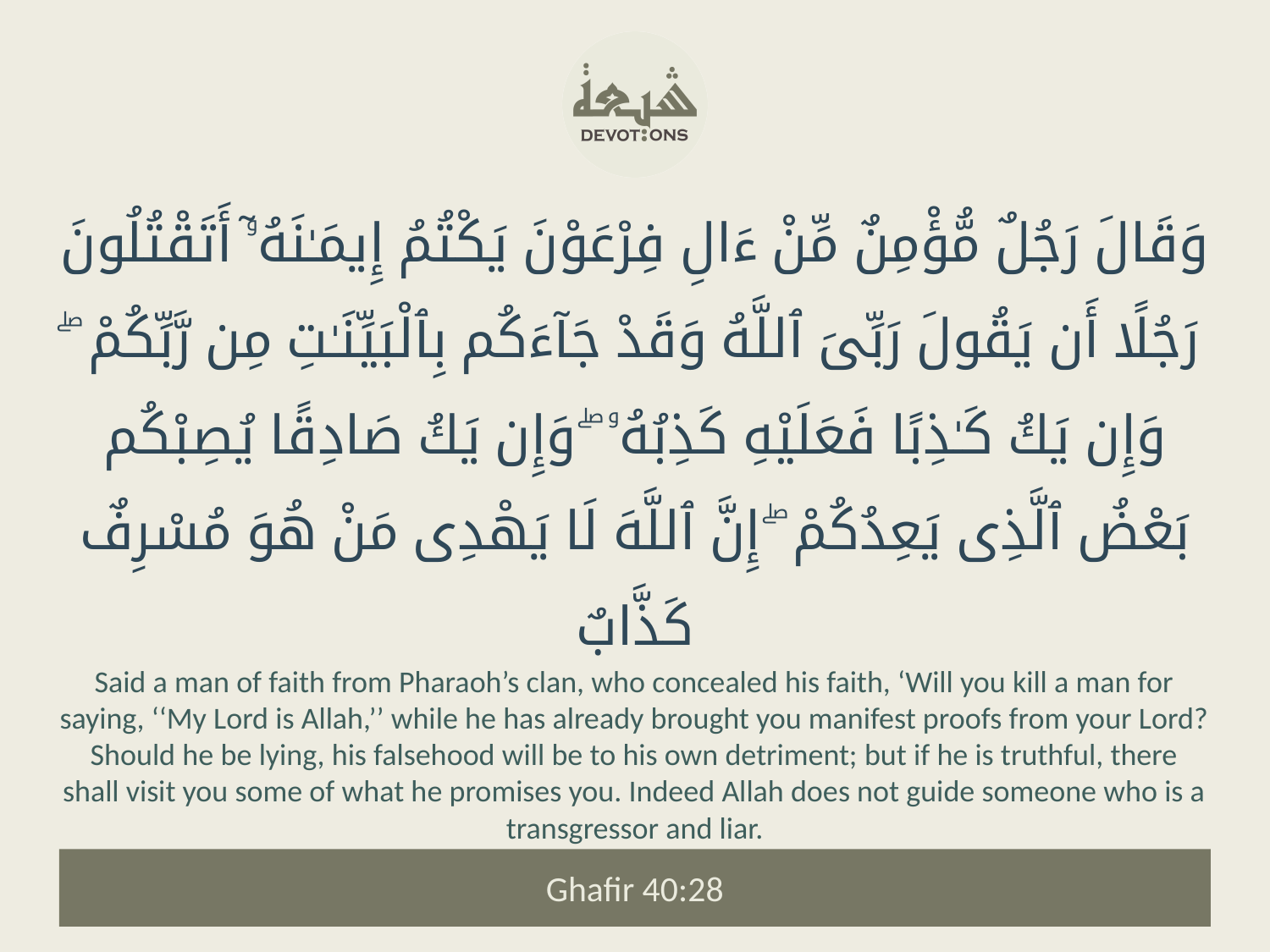

وَقَالَ رَجُلٌ مُّؤْمِنٌ مِّنْ ءَالِ فِرْعَوْنَ يَكْتُمُ إِيمَـٰنَهُۥٓ أَتَقْتُلُونَ رَجُلًا أَن يَقُولَ رَبِّىَ ٱللَّهُ وَقَدْ جَآءَكُم بِٱلْبَيِّنَـٰتِ مِن رَّبِّكُمْ ۖ وَإِن يَكُ كَـٰذِبًا فَعَلَيْهِ كَذِبُهُۥ ۖ وَإِن يَكُ صَادِقًا يُصِبْكُم بَعْضُ ٱلَّذِى يَعِدُكُمْ ۖ إِنَّ ٱللَّهَ لَا يَهْدِى مَنْ هُوَ مُسْرِفٌ كَذَّابٌ
Said a man of faith from Pharaoh’s clan, who concealed his faith, ‘Will you kill a man for saying, ‘‘My Lord is Allah,’’ while he has already brought you manifest proofs from your Lord? Should he be lying, his falsehood will be to his own detriment; but if he is truthful, there shall visit you some of what he promises you. Indeed Allah does not guide someone who is a transgressor and liar.
Ghafir 40:28